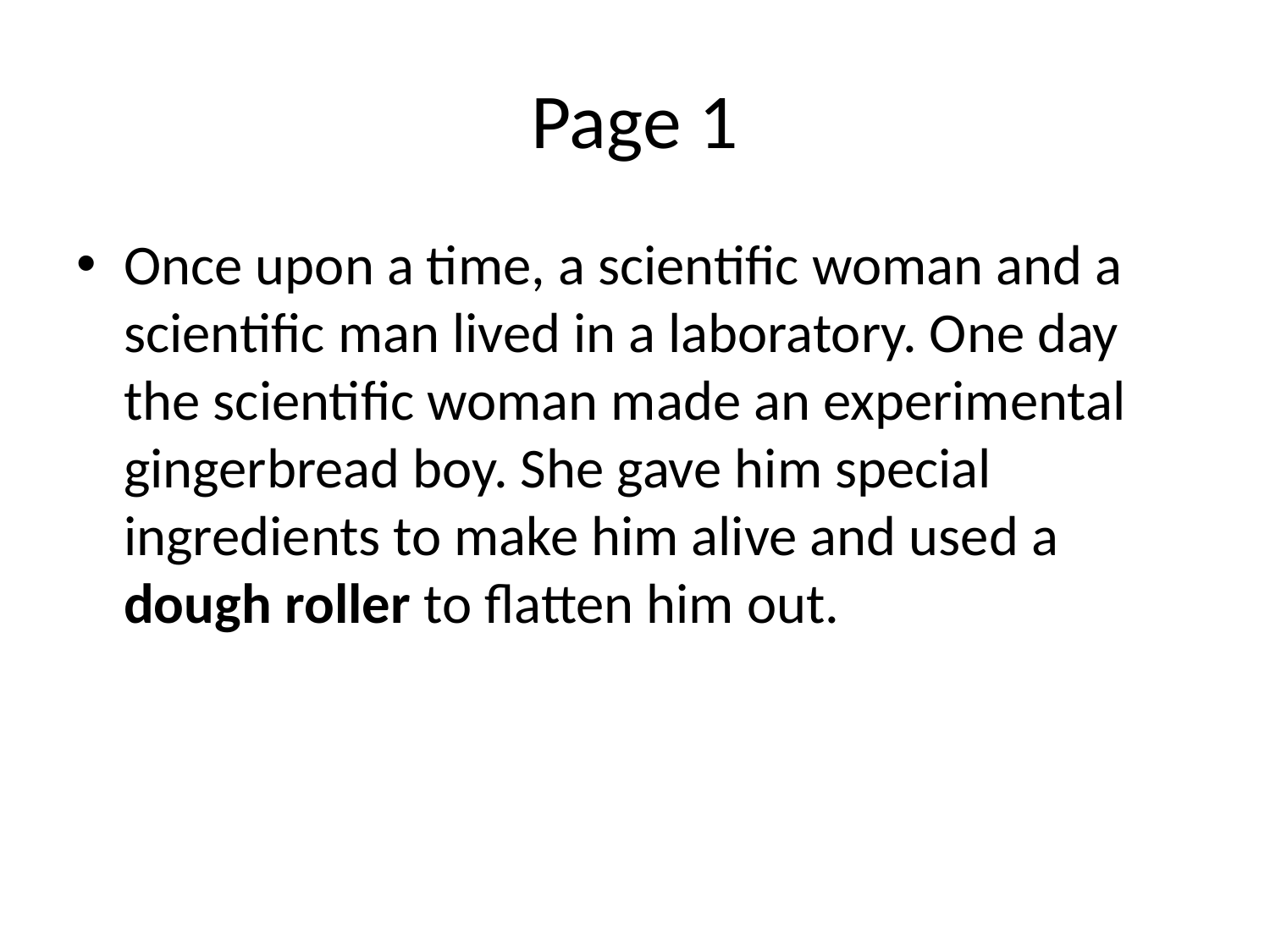

# Page 1
Once upon a time, a scientific woman and a scientific man lived in a laboratory. One day the scientific woman made an experimental gingerbread boy. She gave him special ingredients to make him alive and used a dough roller to flatten him out.